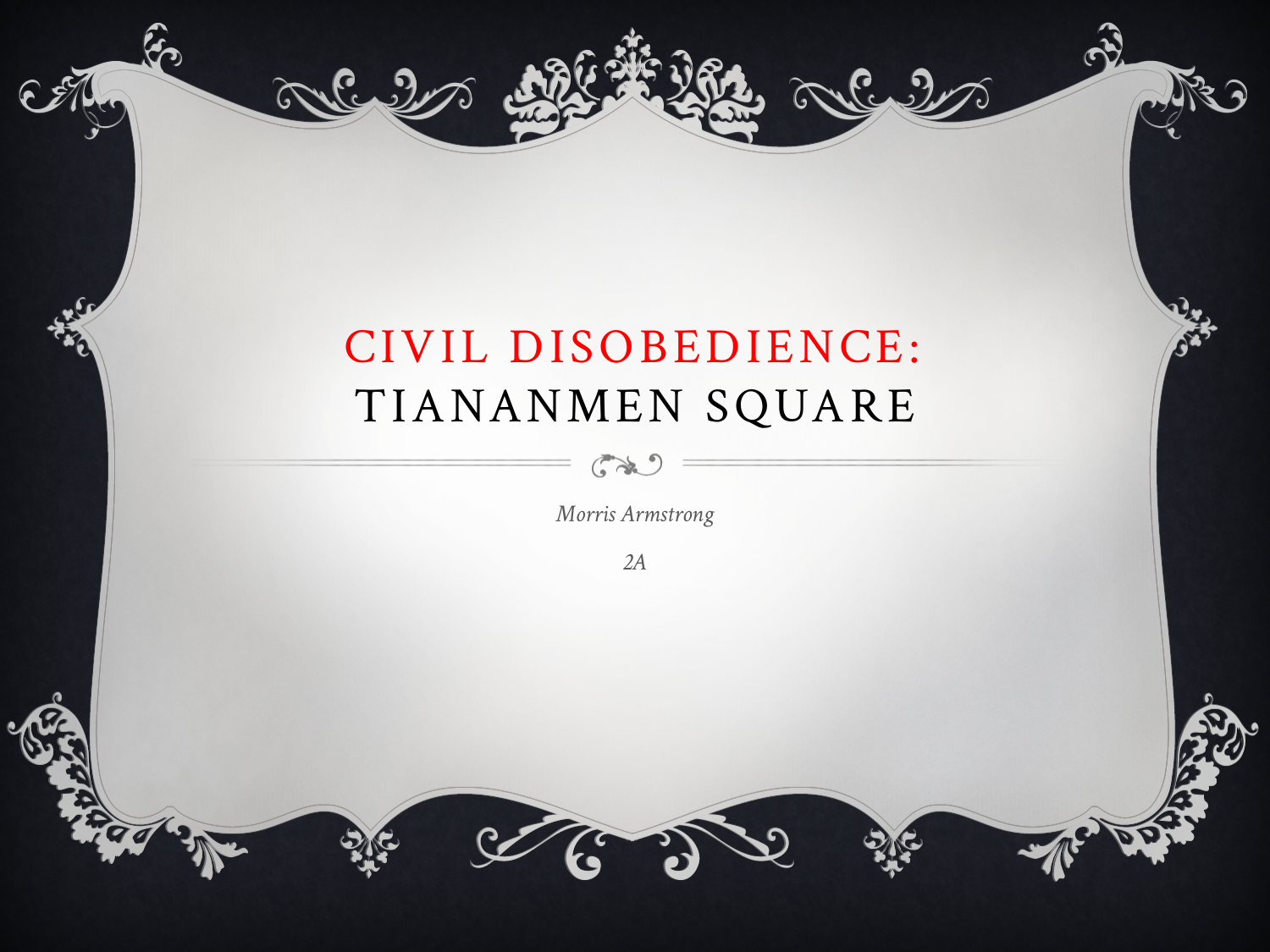

# Civil Disobedience: Tiananmen Square
Morris Armstrong
2A